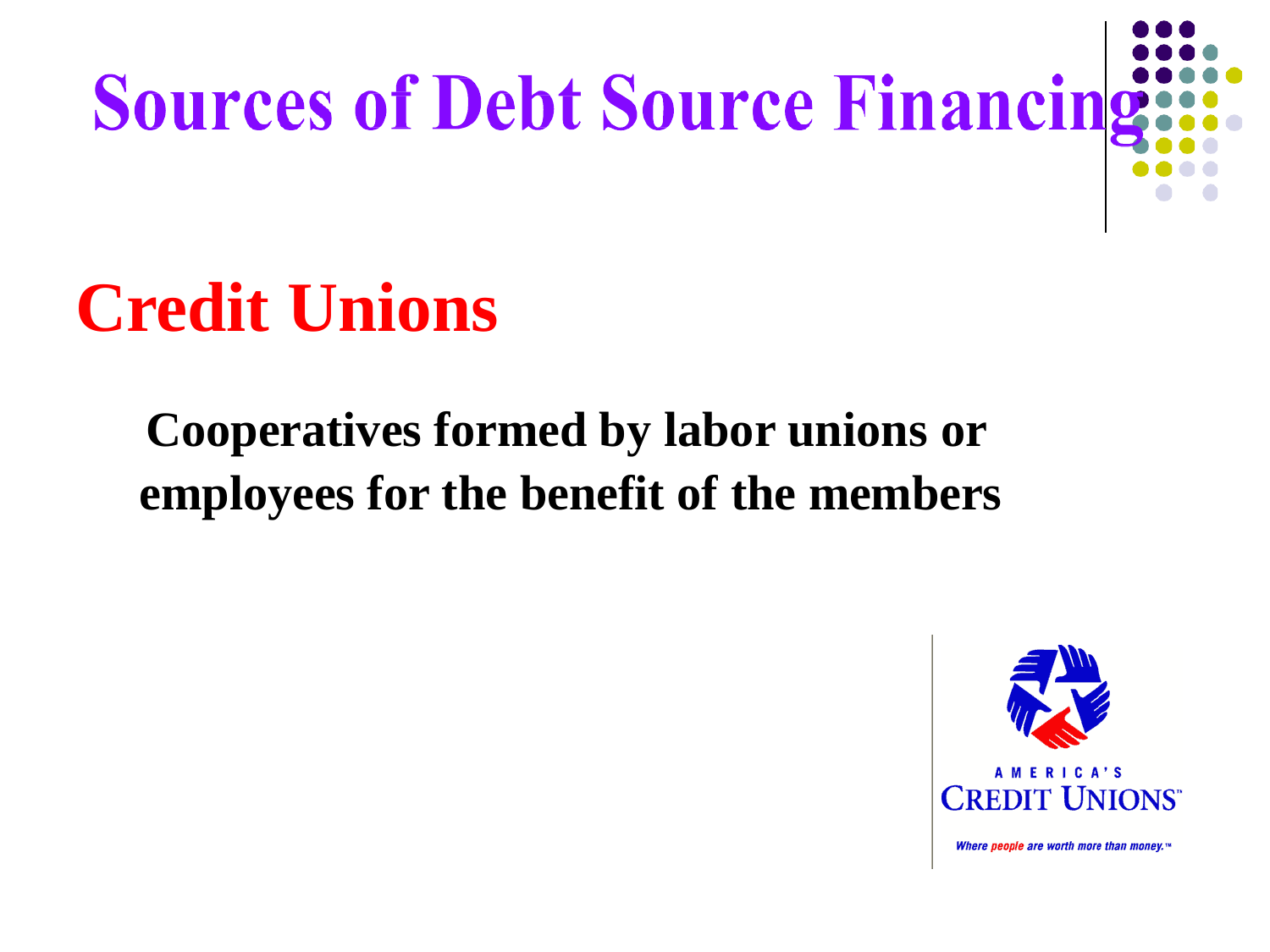

Credit Unions
Cooperatives formed by labor unions or  employees for the benefit of the members